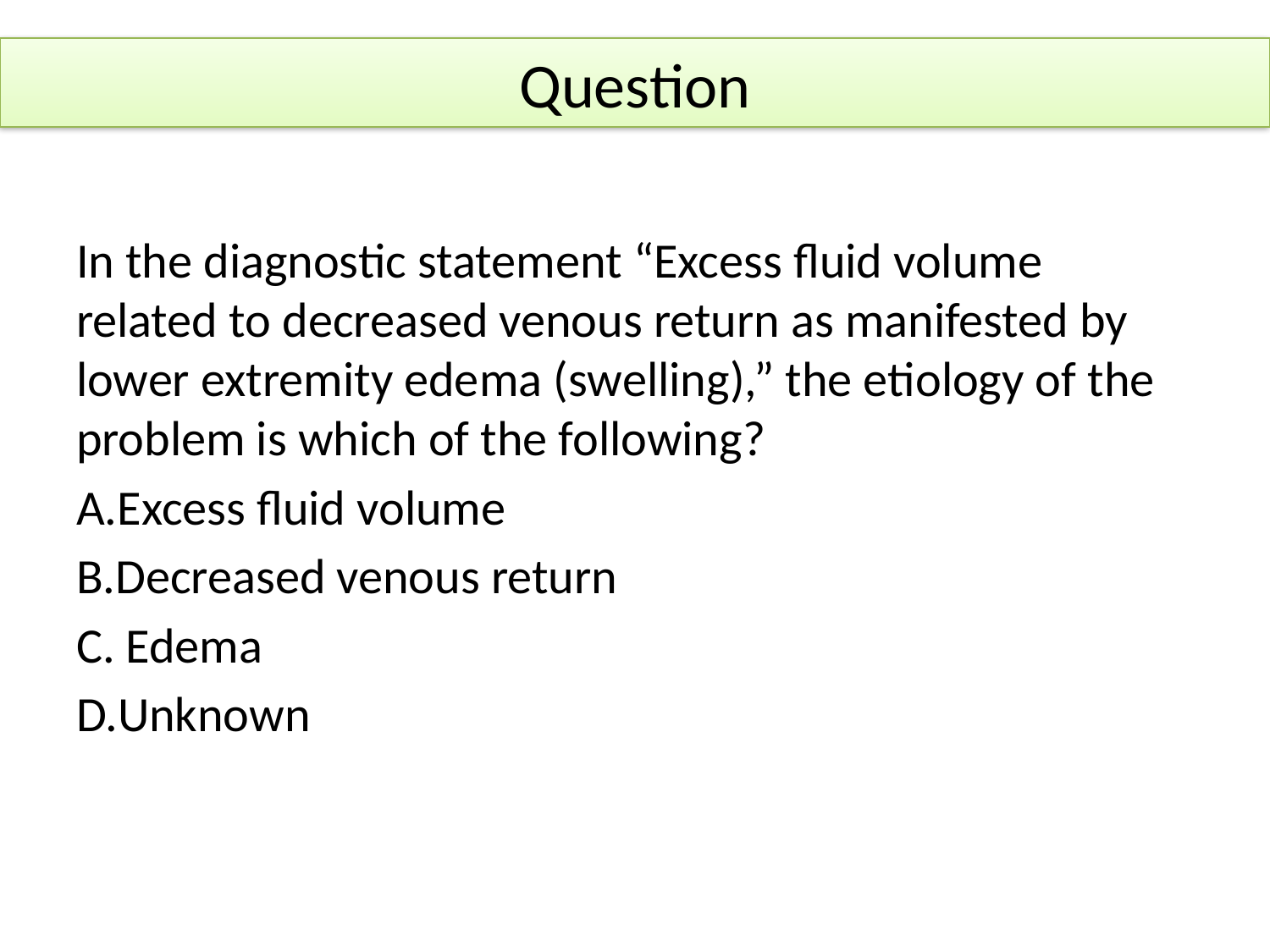

In the diagnostic statement “Excess fluid volume related to decreased venous return as manifested by lower extremity edema (swelling),” the etiology of the problem is which of the following?
Excess fluid volume
Decreased venous return
 Edema
Unknown
Question